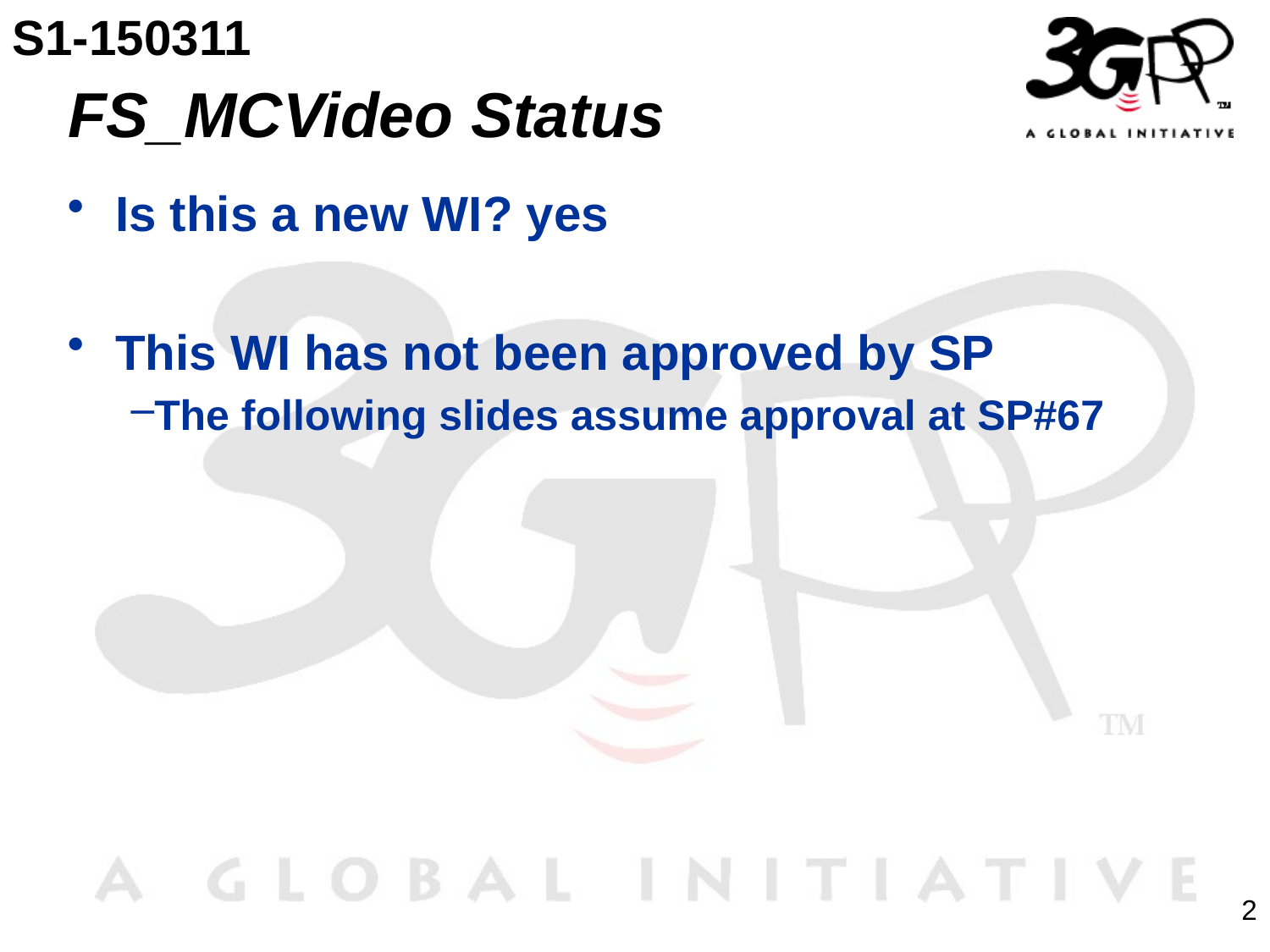

S1-150311
# FS_MCVideo Status
Is this a new WI? yes

This WI has not been approved by SP
The following slides assume approval at SP#67
2